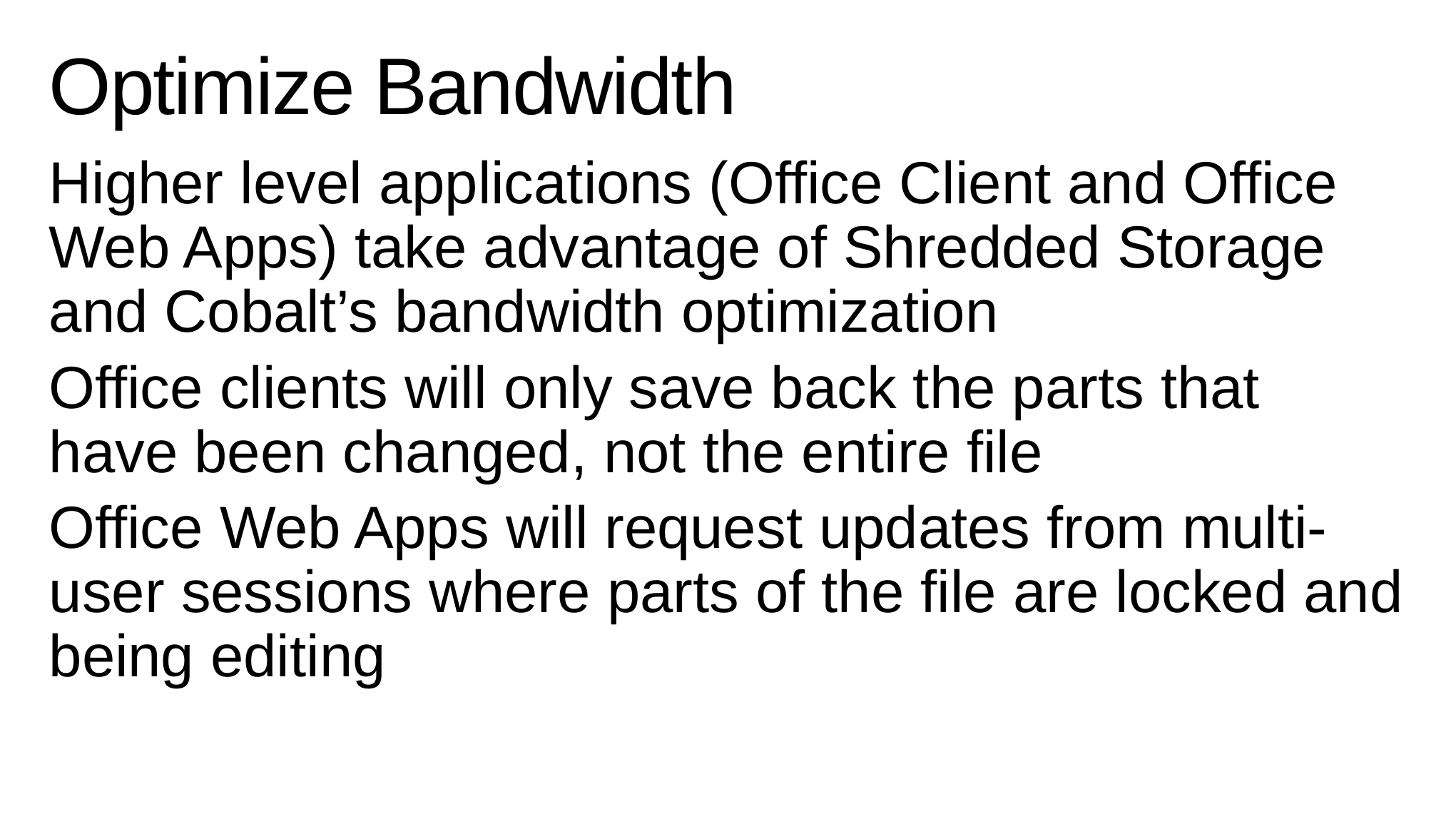

# Optimize Bandwidth
Higher level applications (Office Client and Office Web Apps) take advantage of Shredded Storage and Cobalt’s bandwidth optimization
Office clients will only save back the parts that have been changed, not the entire file
Office Web Apps will request updates from multi-user sessions where parts of the file are locked and being editing